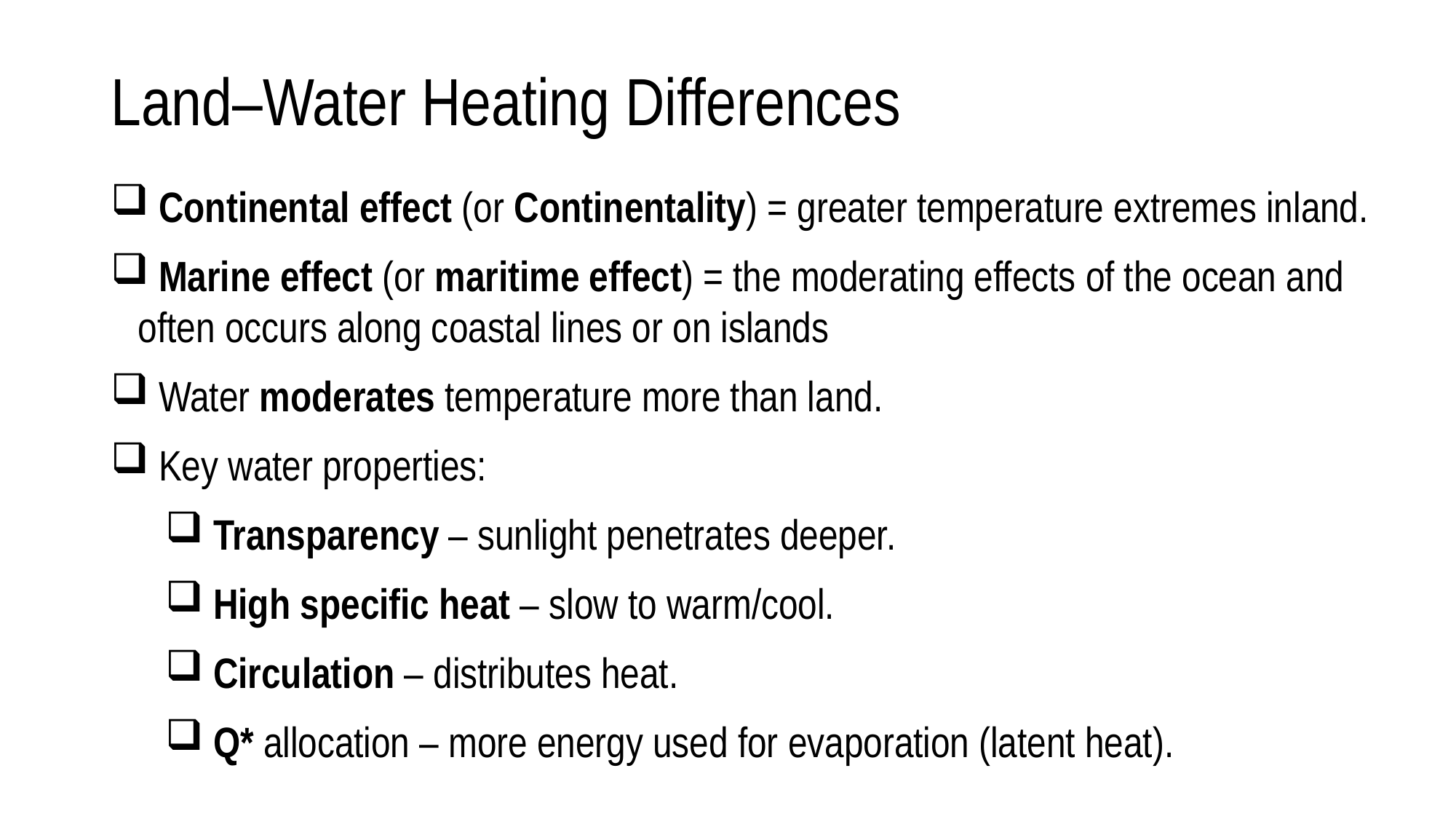

# Land–Water Heating Differences
 Continental effect (or Continentality) = greater temperature extremes inland.
 Marine effect (or maritime effect) = the moderating effects of the ocean and often occurs along coastal lines or on islands
 Water moderates temperature more than land.
 Key water properties:
 Transparency – sunlight penetrates deeper.
 High specific heat – slow to warm/cool.
 Circulation – distributes heat.
 Q* allocation – more energy used for evaporation (latent heat).